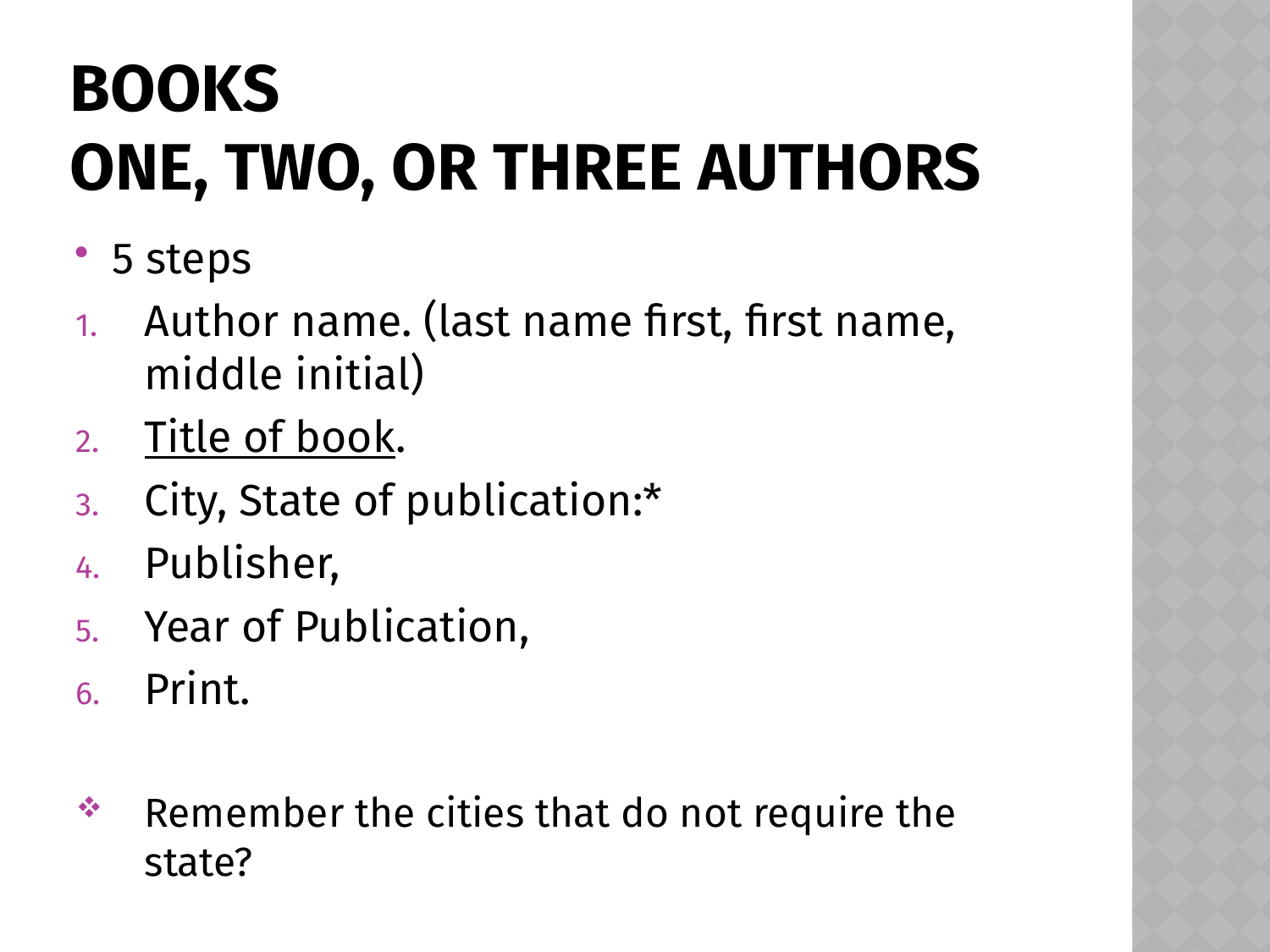

# Books One, Two, or Three Authors
5 steps
Author name. (last name first, first name, middle initial)
Title of book.
City, State of publication:*
Publisher,
Year of Publication,
Print.

Remember the cities that do not require the state?